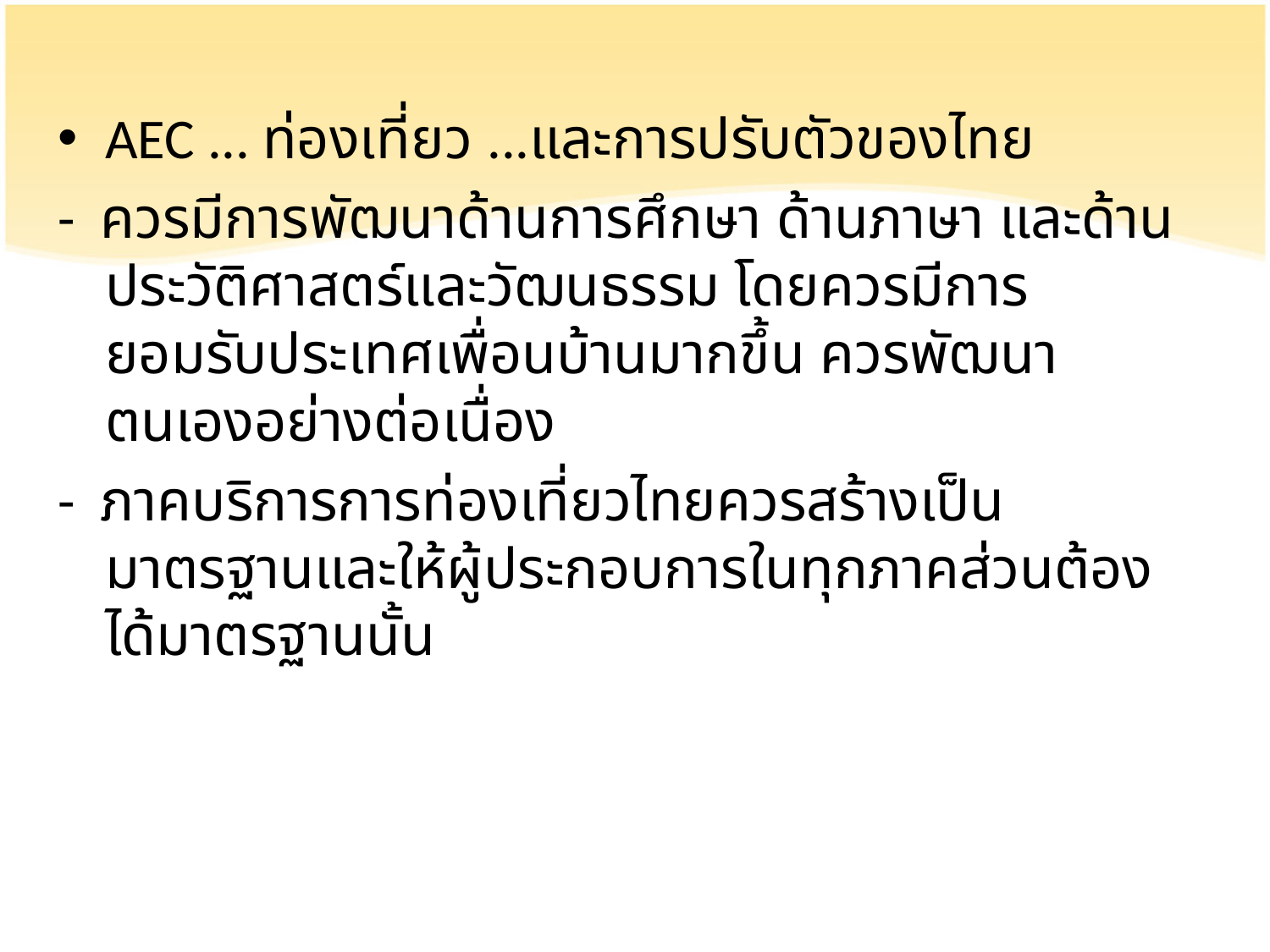

AEC ... ท่องเที่ยว ...และการปรับตัวของไทย
-  ควรมีการพัฒนาด้านการศึกษา ด้านภาษา และด้านประวัติศาสตร์และวัฒนธรรม โดยควรมีการยอมรับประเทศเพื่อนบ้านมากขึ้น ควรพัฒนาตนเองอย่างต่อเนื่อง
-  ภาคบริการการท่องเที่ยวไทยควรสร้างเป็นมาตรฐานและให้ผู้ประกอบการในทุกภาคส่วนต้องได้มาตรฐานนั้น